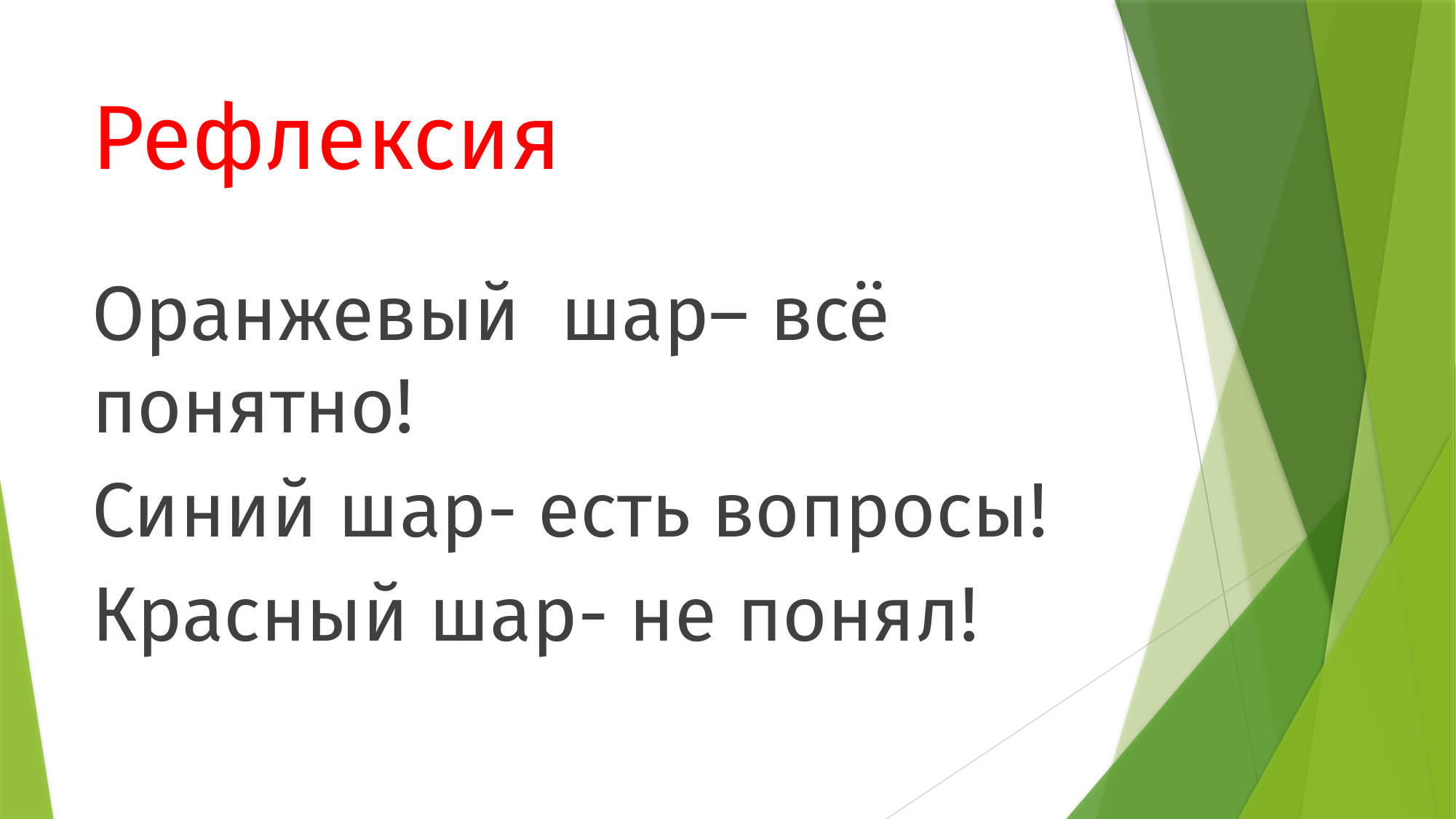

# Рефлексия
Оранжевый  шар– всё понятно!
Синий шар- есть вопросы!
Красный шар- не понял!